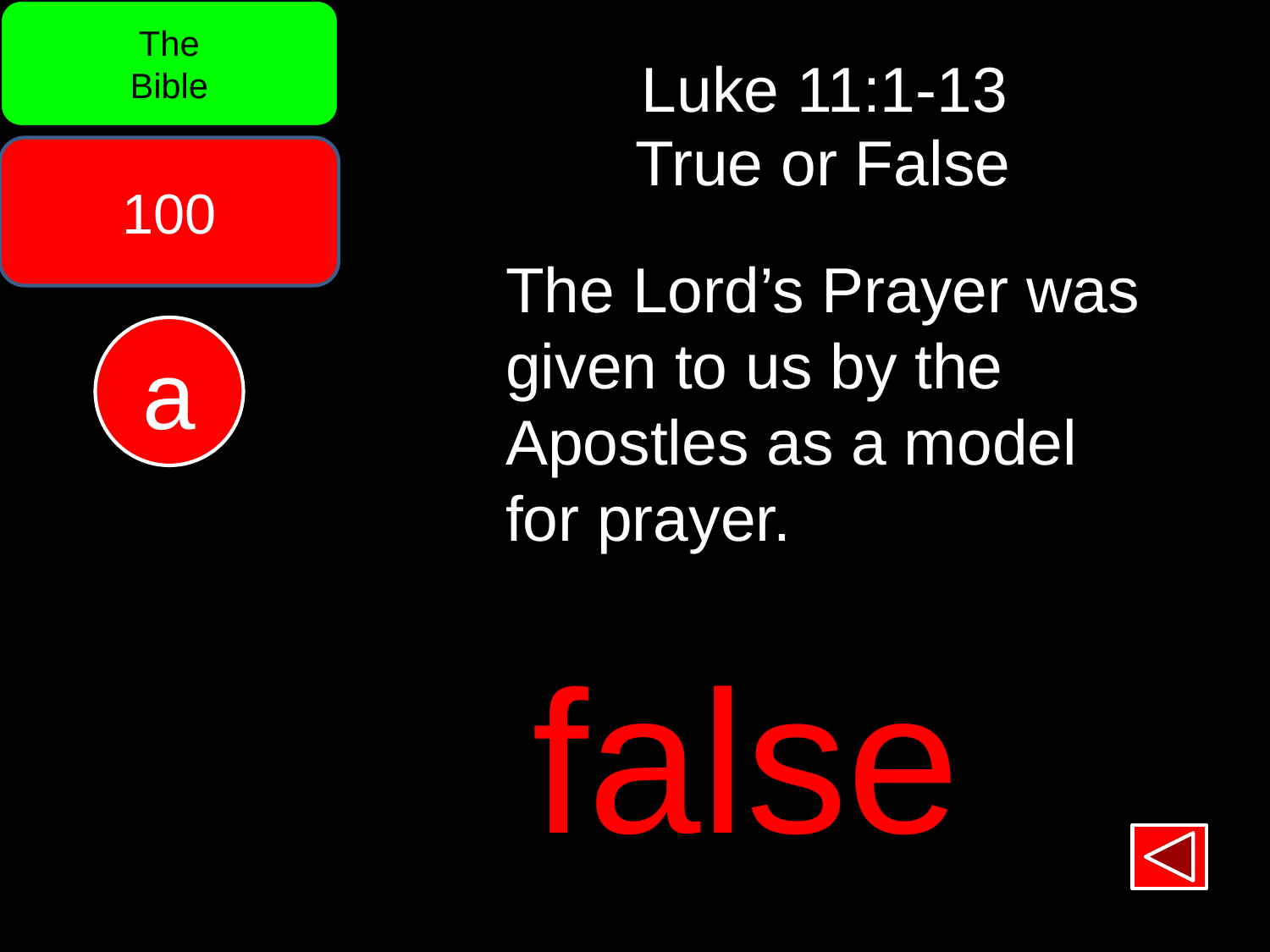

The
Bible
Luke 11:1-13
True or False
100
The Lord’s Prayer was
given to us by the
Apostles as a model
for prayer.
a
false